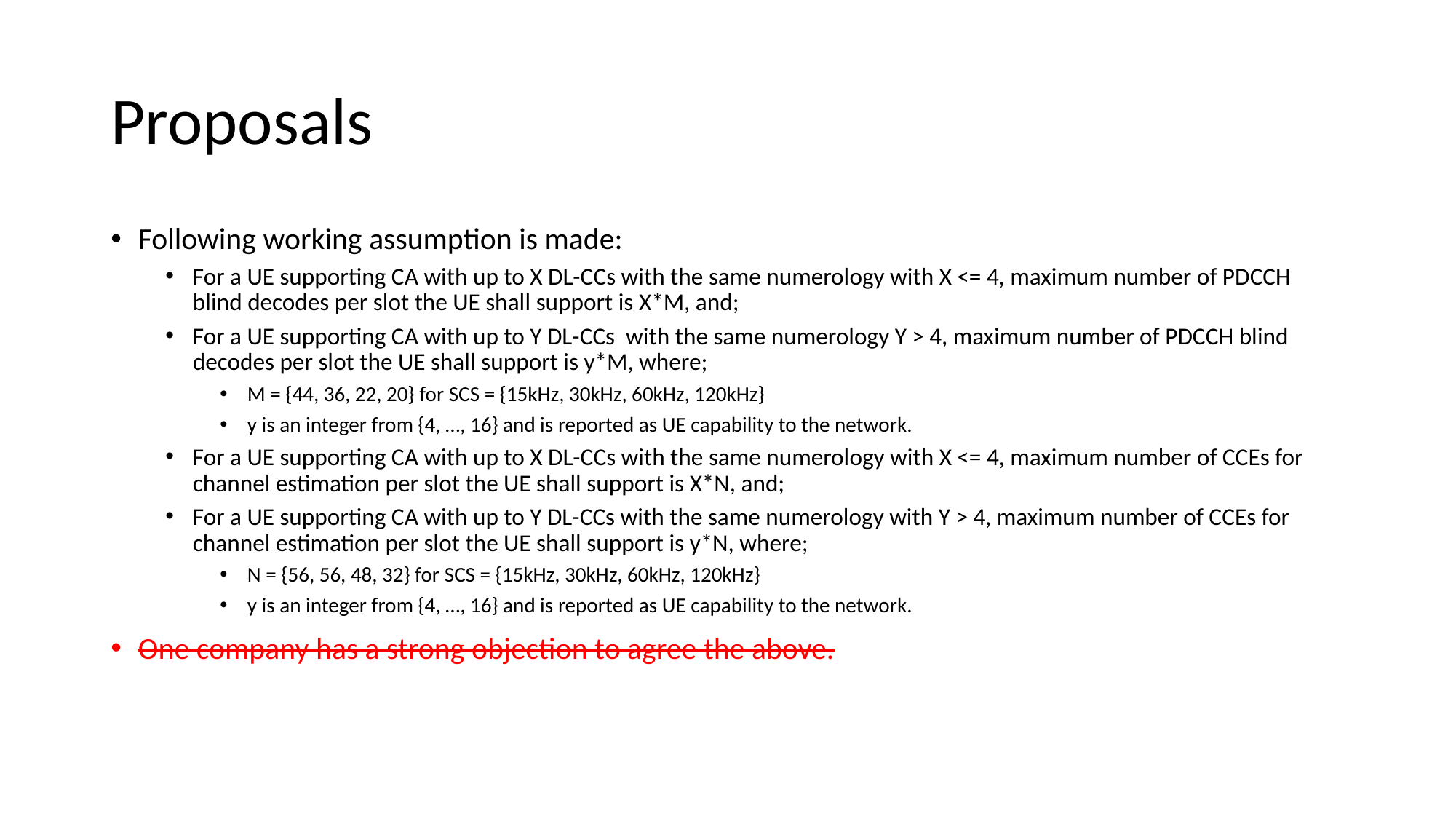

# Proposals
Following working assumption is made:
For a UE supporting CA with up to X DL-CCs with the same numerology with X <= 4, maximum number of PDCCH blind decodes per slot the UE shall support is X*M, and;
For a UE supporting CA with up to Y DL-CCs  with the same numerology Y > 4, maximum number of PDCCH blind decodes per slot the UE shall support is y*M, where;
M = {44, 36, 22, 20} for SCS = {15kHz, 30kHz, 60kHz, 120kHz}
y is an integer from {4, …, 16} and is reported as UE capability to the network.
For a UE supporting CA with up to X DL-CCs with the same numerology with X <= 4, maximum number of CCEs for channel estimation per slot the UE shall support is X*N, and;
For a UE supporting CA with up to Y DL-CCs with the same numerology with Y > 4, maximum number of CCEs for channel estimation per slot the UE shall support is y*N, where;
N = {56, 56, 48, 32} for SCS = {15kHz, 30kHz, 60kHz, 120kHz}
y is an integer from {4, …, 16} and is reported as UE capability to the network.
One company has a strong objection to agree the above.